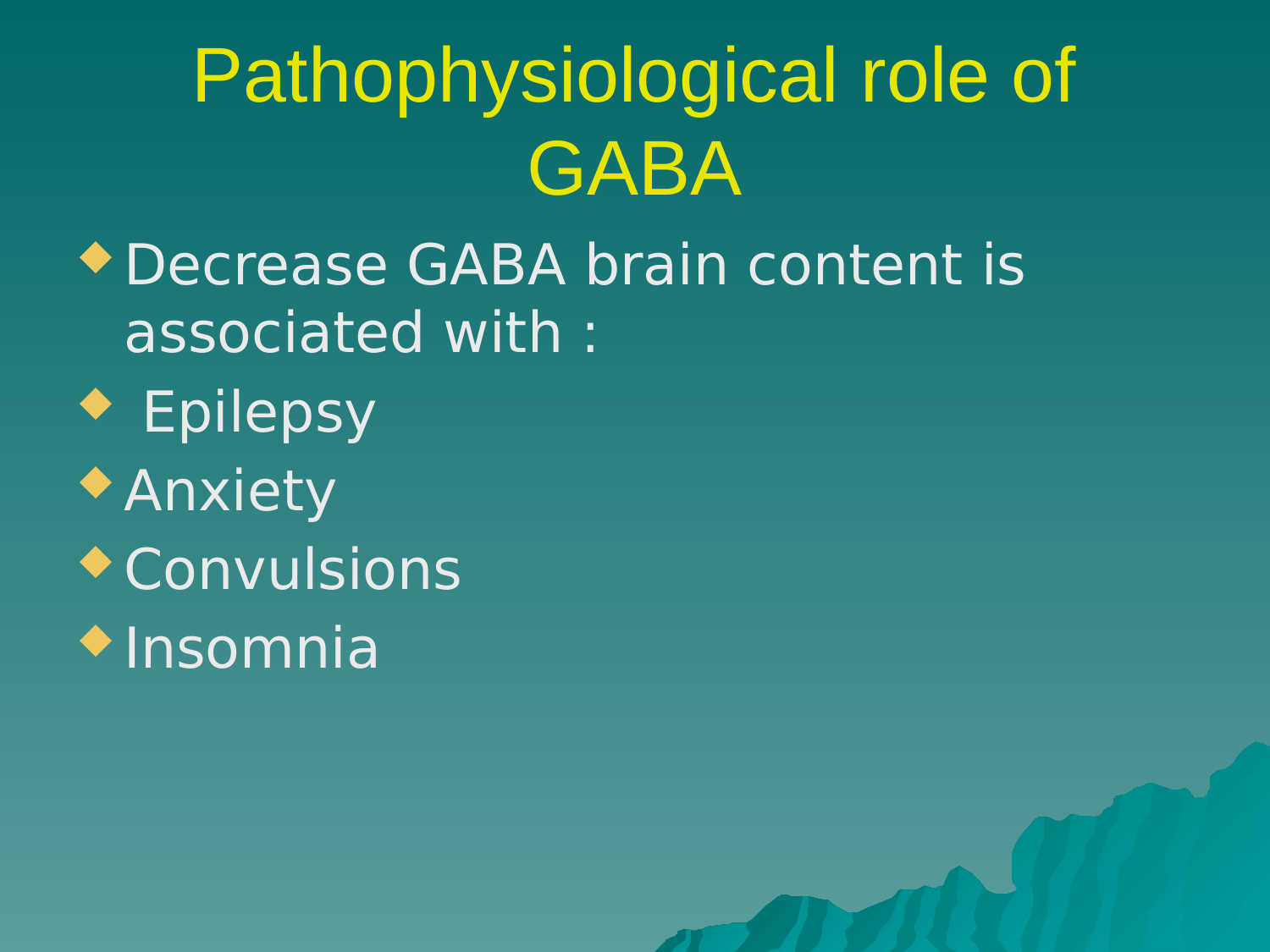

# Pathophysiological role of GABA
Decrease GABA brain content is associated with :
 Epilepsy
Anxiety
Convulsions
Insomnia